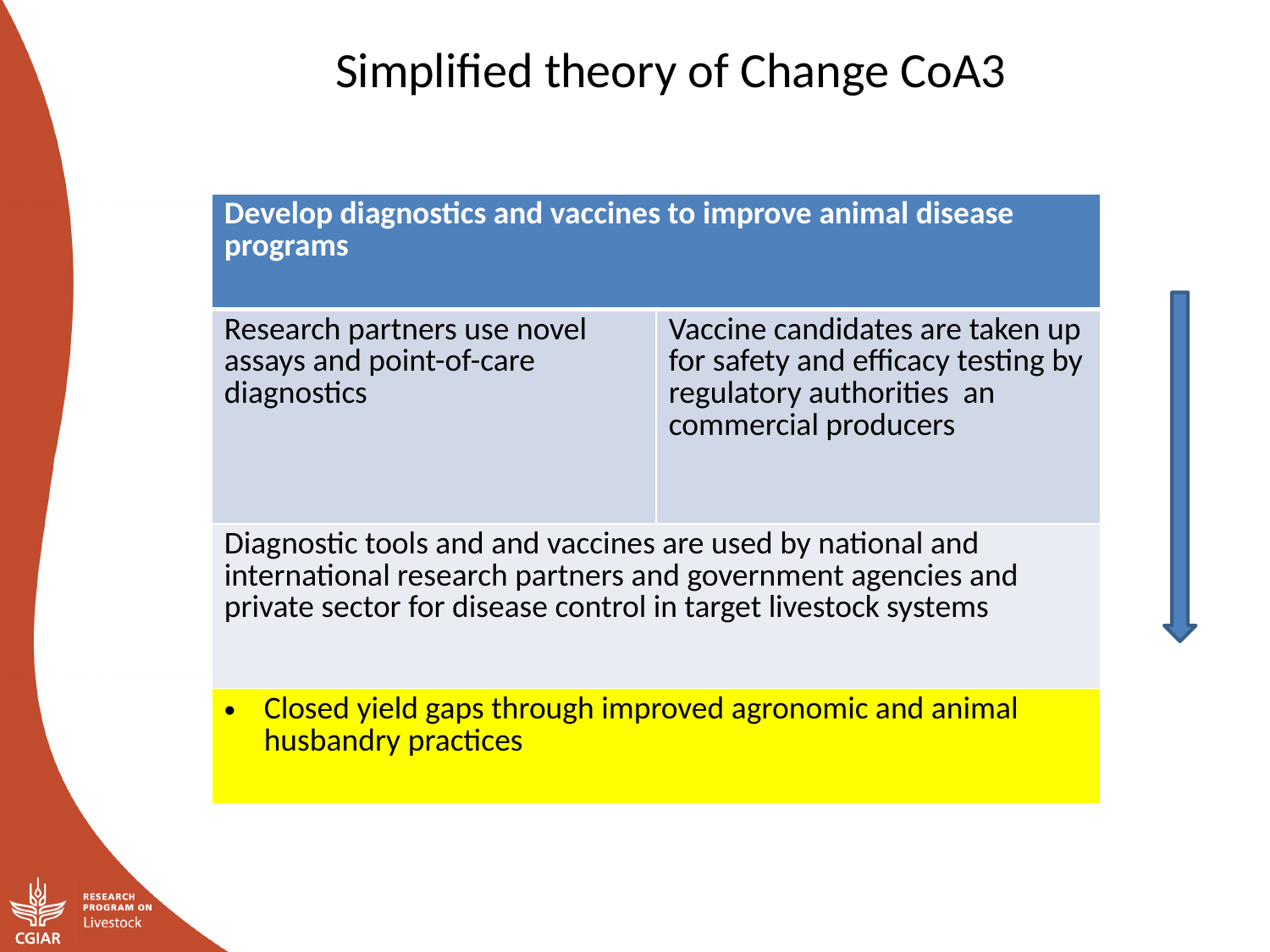

Simplified theory of Change CoA3
| Develop diagnostics and vaccines to improve animal disease programs |  |
| --- | --- |
| Research partners use novel assays and point-of-care diagnostics | Vaccine candidates are taken up for safety and efficacy testing by regulatory authorities an commercial producers |
| Diagnostic tools and and vaccines are used by national and international research partners and government agencies and private sector for disease control in target livestock systems |  |
| Closed yield gaps through improved agronomic and animal husbandry practices |  |